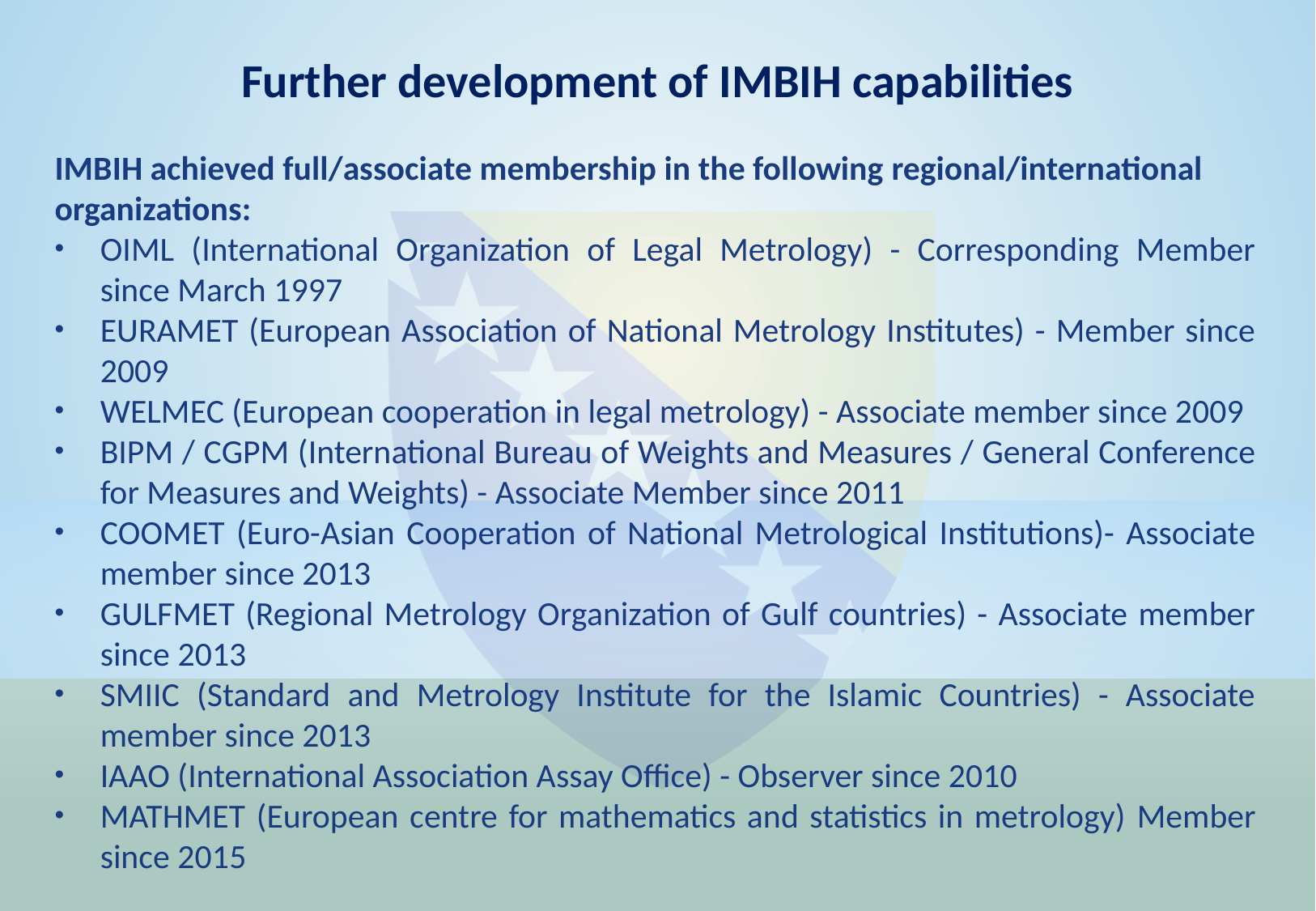

Further development of IMBIH capabilities
IMBIH achieved full/associate membership in the following regional/international organizations:
OIML (International Organization of Legal Metrology) - Corresponding Member since March 1997
EURAMET (European Association of National Metrology Institutes) - Member since 2009
WELMEC (European cooperation in legal metrology) - Associate member since 2009
BIPM / CGPM (International Bureau of Weights and Measures / General Conference for Measures and Weights) - Associate Member since 2011
COOMET (Euro-Asian Cooperation of National Metrological Institutions)- Associate member since 2013
GULFMET (Regional Metrology Organization of Gulf countries) - Associate member since 2013
SMIIC (Standard and Metrology Institute for the Islamic Countries) - Associate member since 2013
IAAO (International Association Assay Office) - Observer since 2010
MATHMET (European centre for mathematics and statistics in metrology) Member since 2015